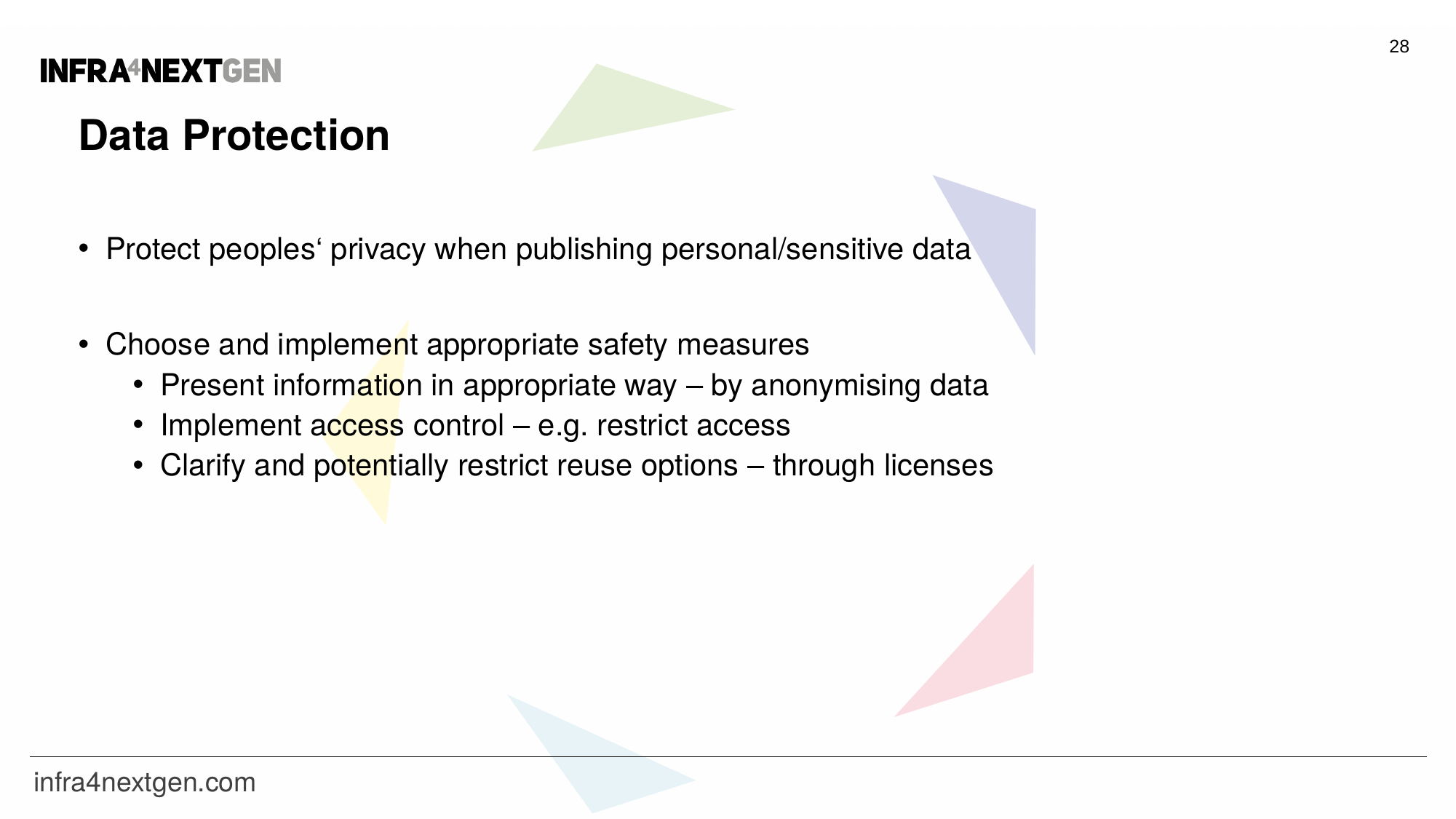

28
# Data Protection
Protect peoples‘ privacy when publishing personal/sensitive data

Choose and implement appropriate safety measures
Present information in appropriate way – by anonymising data
Implement access control – e.g. restrict access
Clarify and potentially restrict reuse options – through licenses

infra4nextgen.com